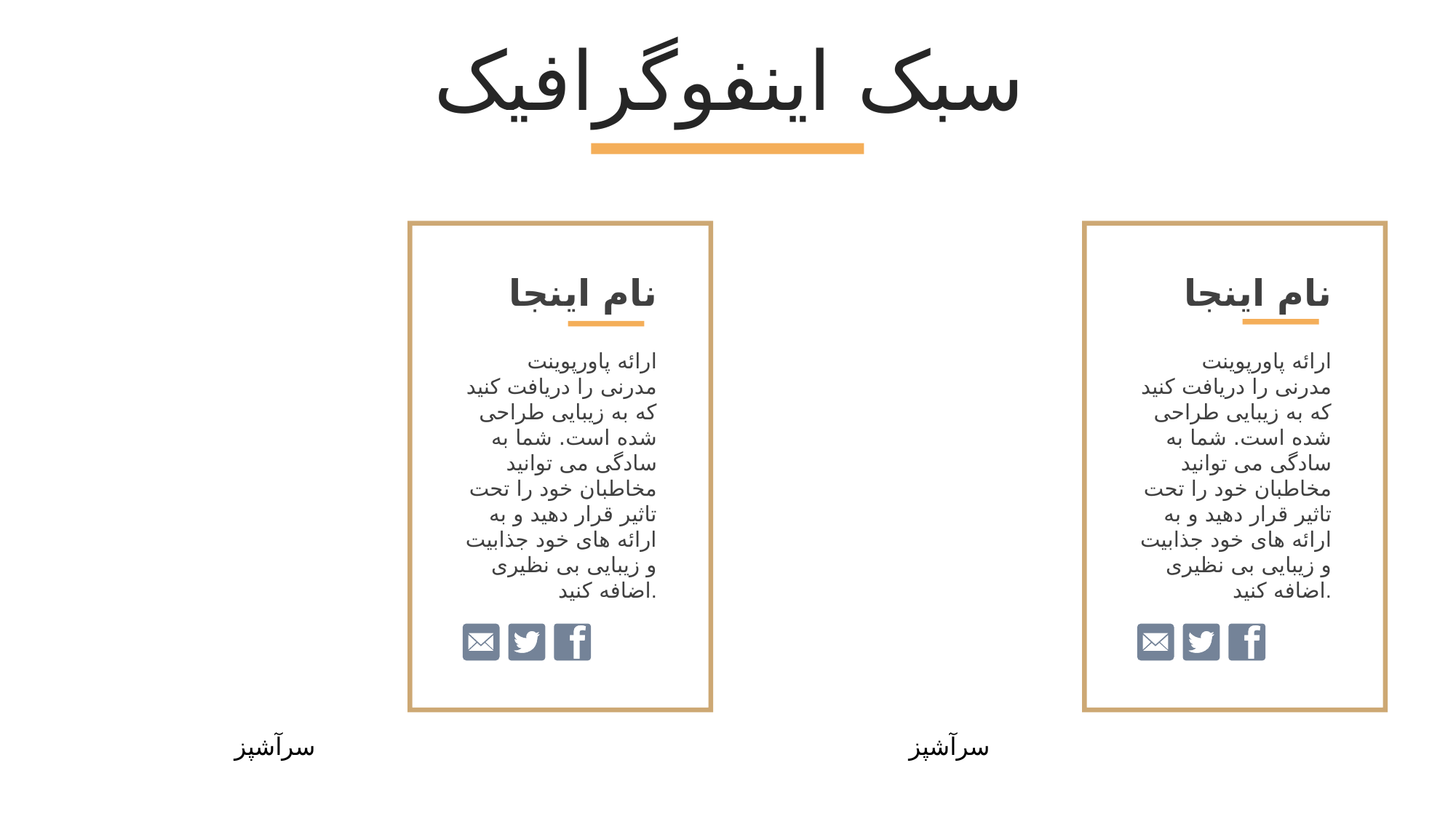

سبک اینفوگرافیک

نام اینجا

ارائه پاورپوینت مدرنی را دریافت کنید که به زیبایی طراحی شده است. شما به سادگی می توانید مخاطبان خود را تحت تاثیر قرار دهید و به ارائه های خود جذابیت و زیبایی بی نظیری اضافه کنید.

نام اینجا

ارائه پاورپوینت مدرنی را دریافت کنید که به زیبایی طراحی شده است. شما به سادگی می توانید مخاطبان خود را تحت تاثیر قرار دهید و به ارائه های خود جذابیت و زیبایی بی نظیری اضافه کنید.

سرآشپز
سرآشپز